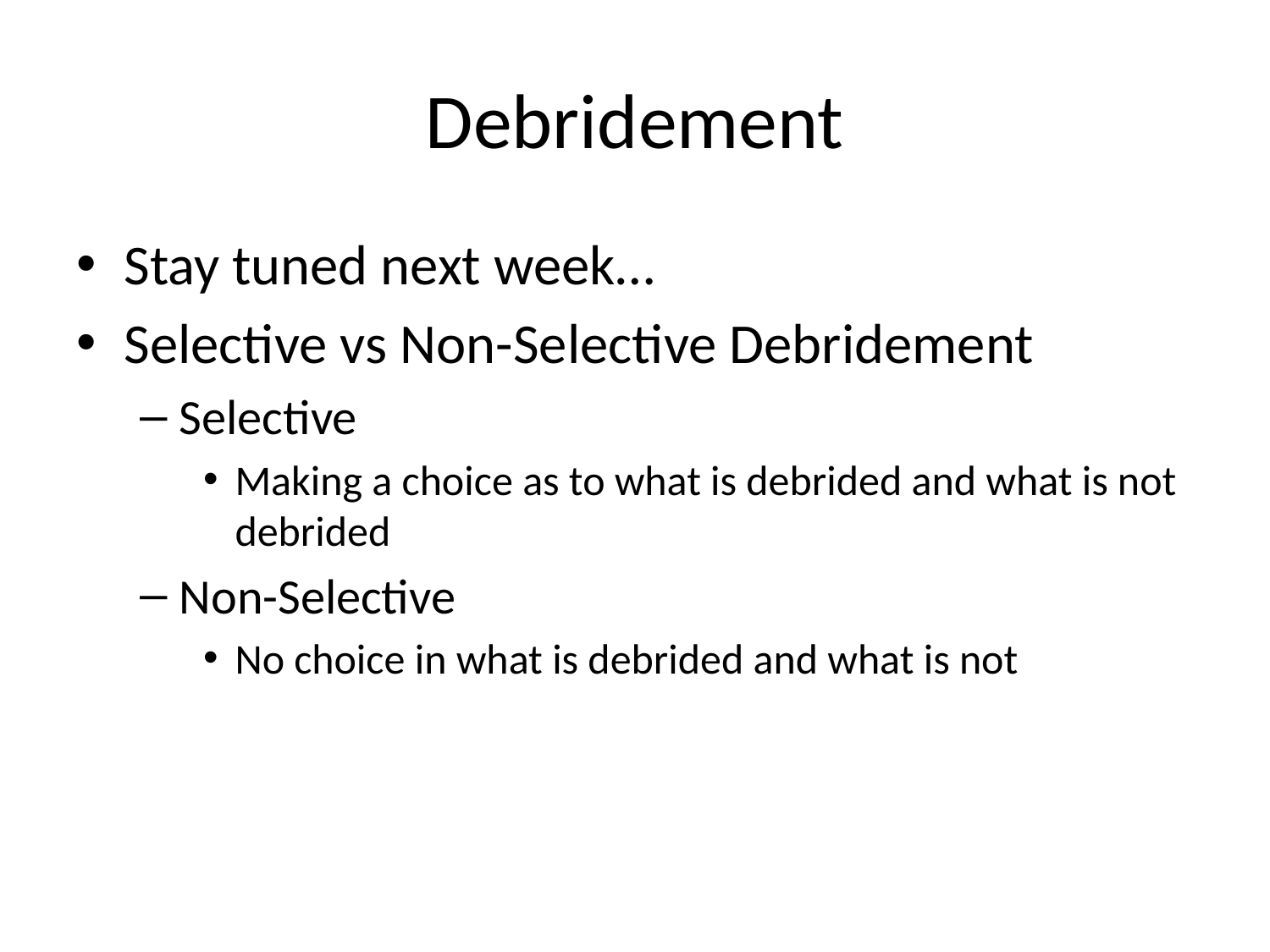

# Debridement
Stay tuned next week…
Selective vs Non-Selective Debridement
Selective
Making a choice as to what is debrided and what is not debrided
Non-Selective
No choice in what is debrided and what is not